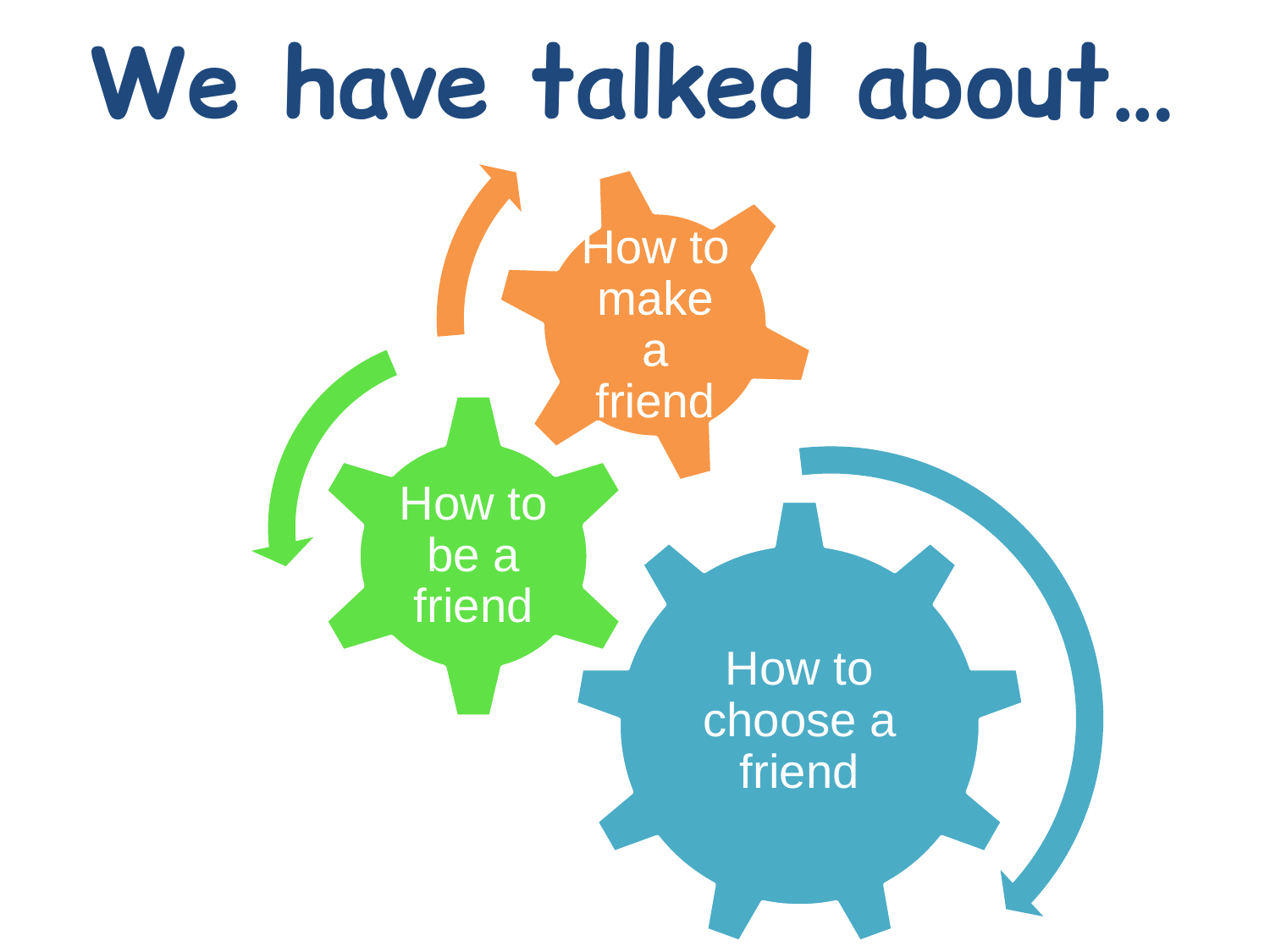

# We have talked about…
How to choose a friend
How to be a friend
How to make a friend